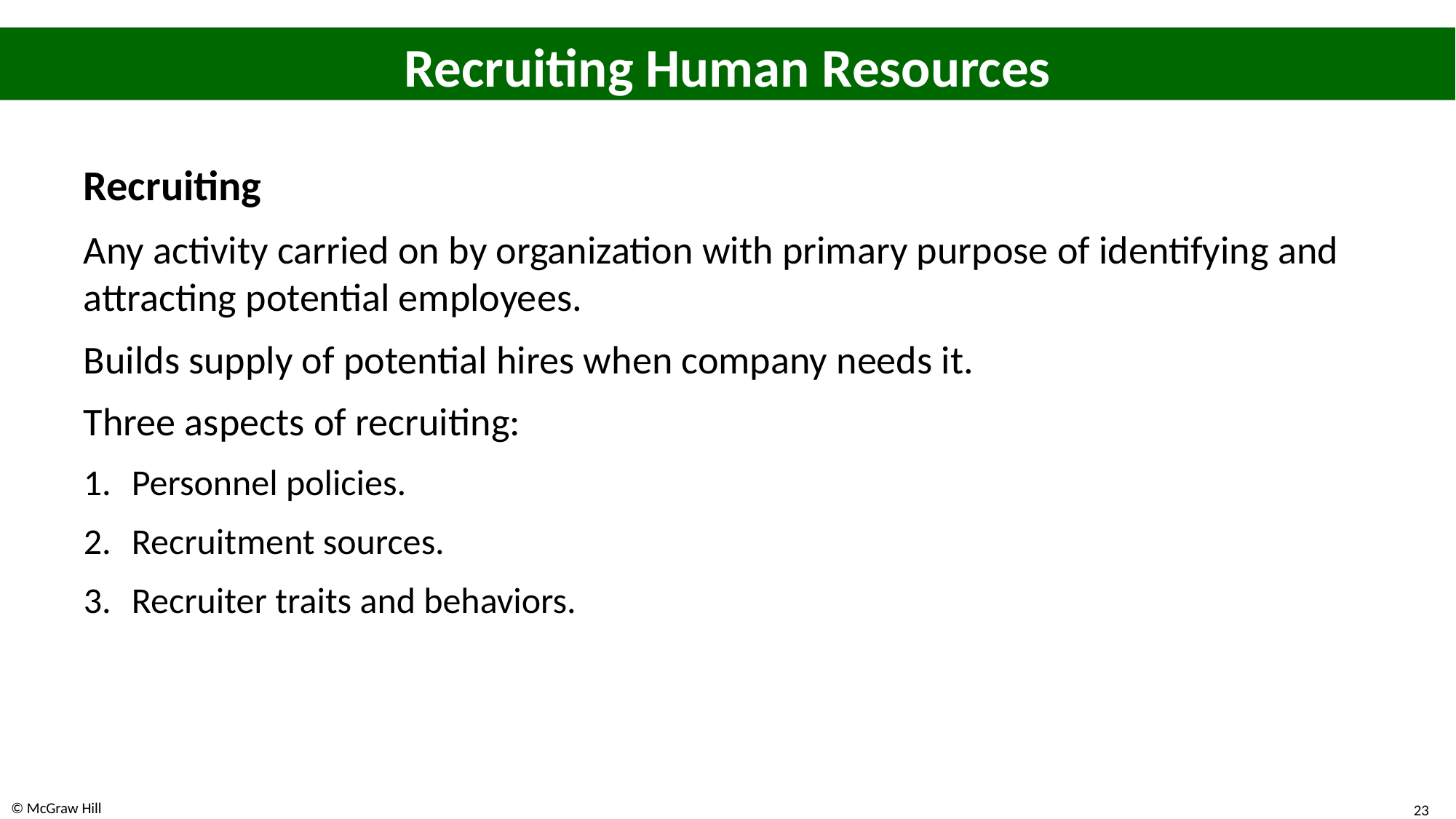

# Recruiting Human Resources
Recruiting
Any activity carried on by organization with primary purpose of identifying and attracting potential employees.
Builds supply of potential hires when company needs it.
Three aspects of recruiting:
Personnel policies.
Recruitment sources.
Recruiter traits and behaviors.